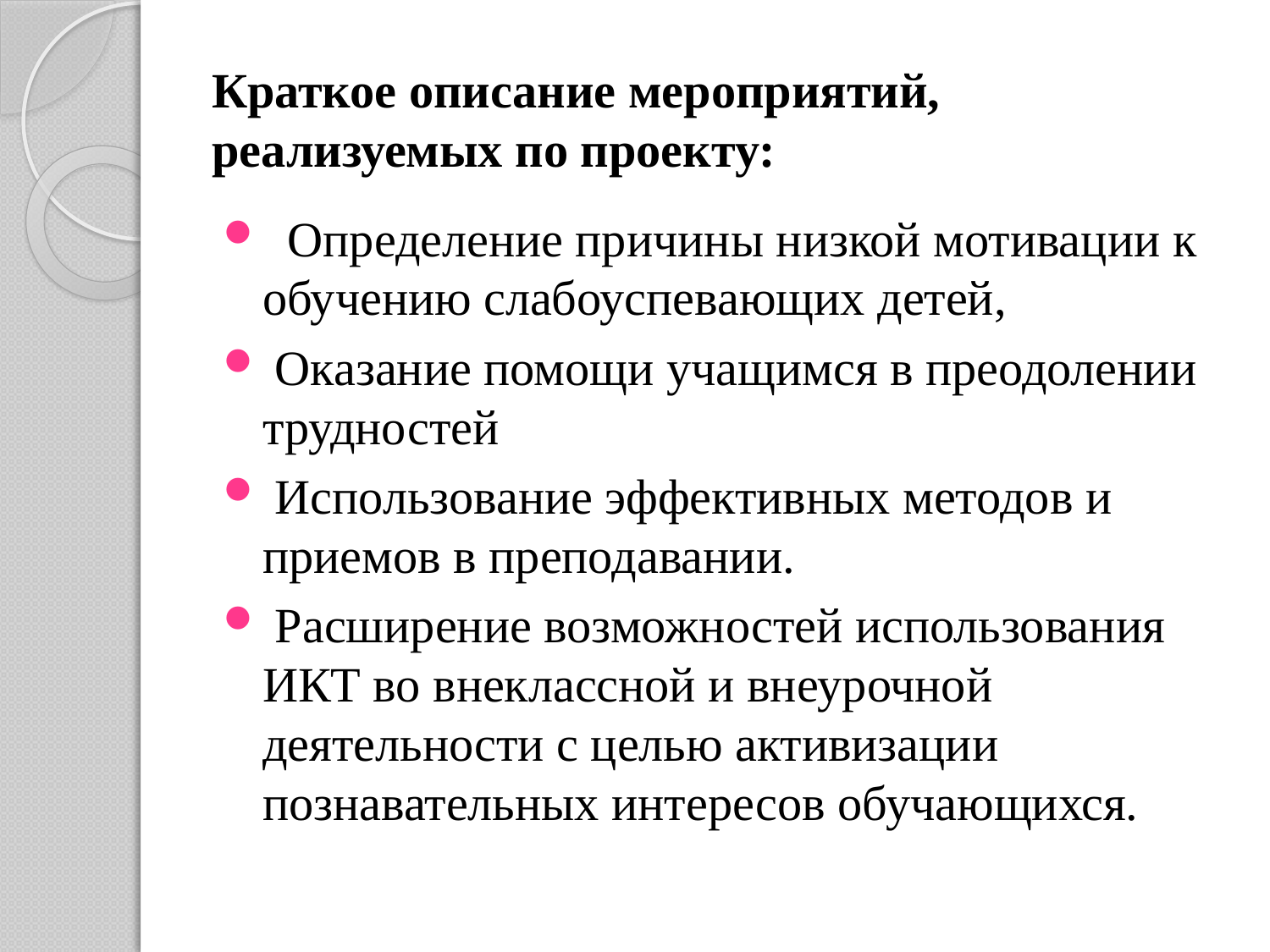

# Краткое описание мероприятий, реализуемых по проекту:
  Определение причины низкой мотивации к обучению слабоуспевающих детей,
 Оказание помощи учащимся в преодолении трудностей
 Использование эффективных методов и приемов в преподавании.
 Расширение возможностей использования ИКТ во внеклассной и внеурочной деятельности с целью активизации познавательных интересов обучающихся.